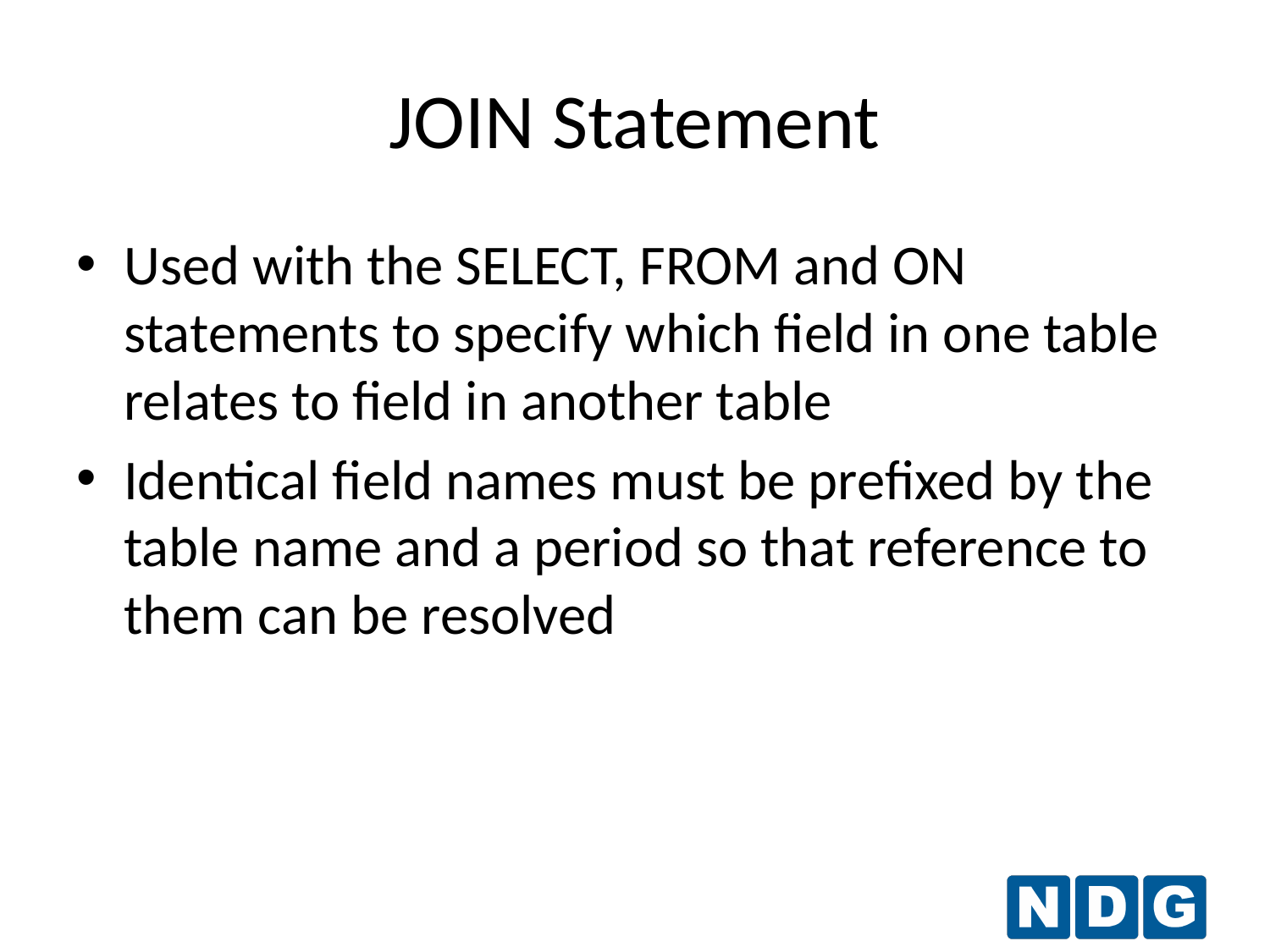

JOIN Statement
Used with the SELECT, FROM and ON statements to specify which field in one table relates to field in another table
Identical field names must be prefixed by the table name and a period so that reference to them can be resolved